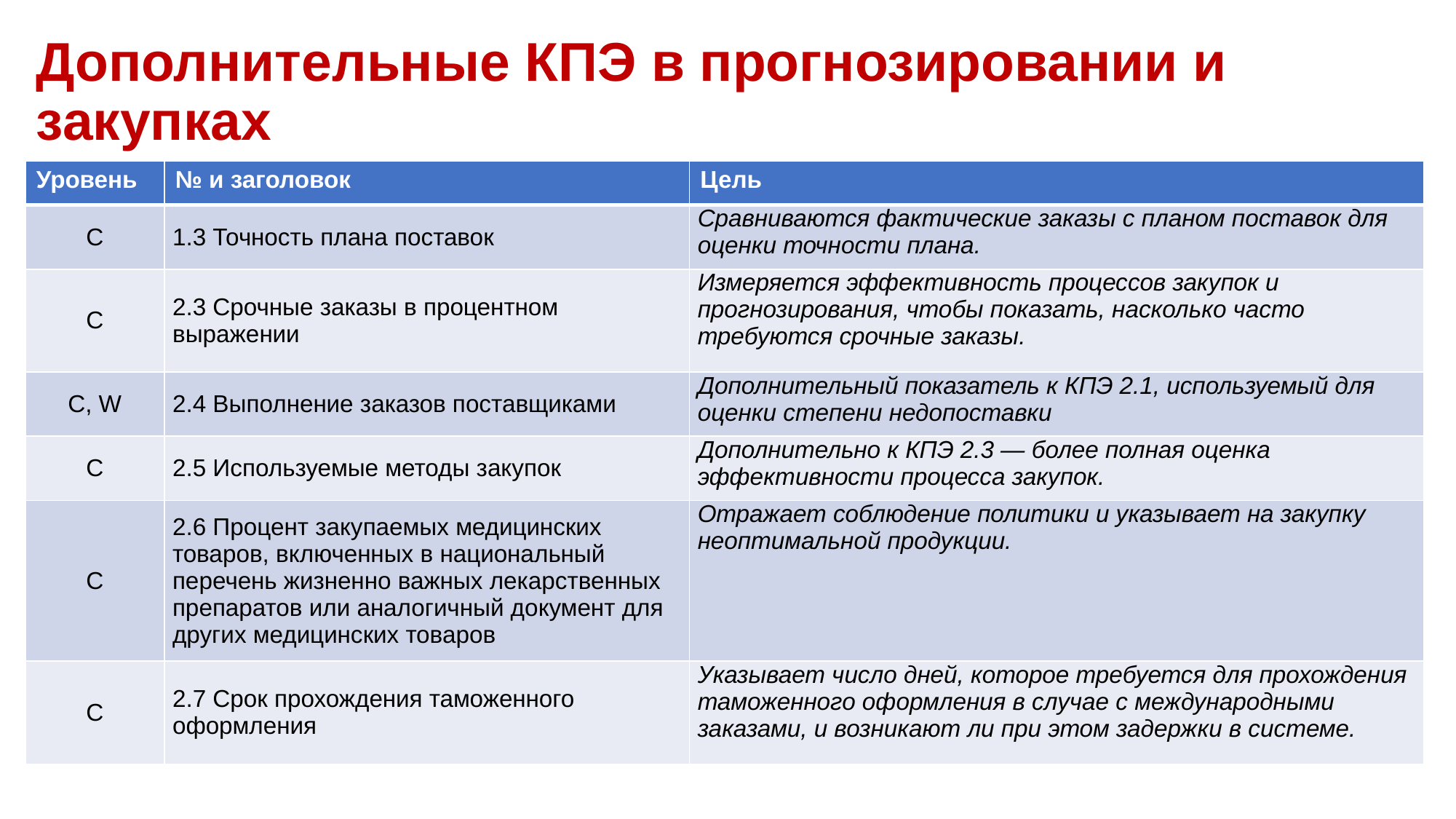

# Дополнительные КПЭ в прогнозировании и закупках
| Уровень | № и заголовок | Цель |
| --- | --- | --- |
| C | 1.3 Точность плана поставок | Сравниваются фактические заказы с планом поставок для оценки точности плана. |
| C | 2.3 Срочные заказы в процентном выражении | Измеряется эффективность процессов закупок и прогнозирования, чтобы показать, насколько часто требуются срочные заказы. |
| C, W | 2.4 Выполнение заказов поставщиками | Дополнительный показатель к КПЭ 2.1, используемый для оценки степени недопоставки |
| C | 2.5 Используемые методы закупок | Дополнительно к КПЭ 2.3 — более полная оценка эффективности процесса закупок. |
| C | 2.6 Процент закупаемых медицинских товаров, включенных в национальный перечень жизненно важных лекарственных препаратов или аналогичный документ для других медицинских товаров | Отражает соблюдение политики и указывает на закупку неоптимальной продукции. |
| C | 2.7 Срок прохождения таможенного оформления | Указывает число дней, которое требуется для прохождения таможенного оформления в случае с международными заказами, и возникают ли при этом задержки в системе. |

6